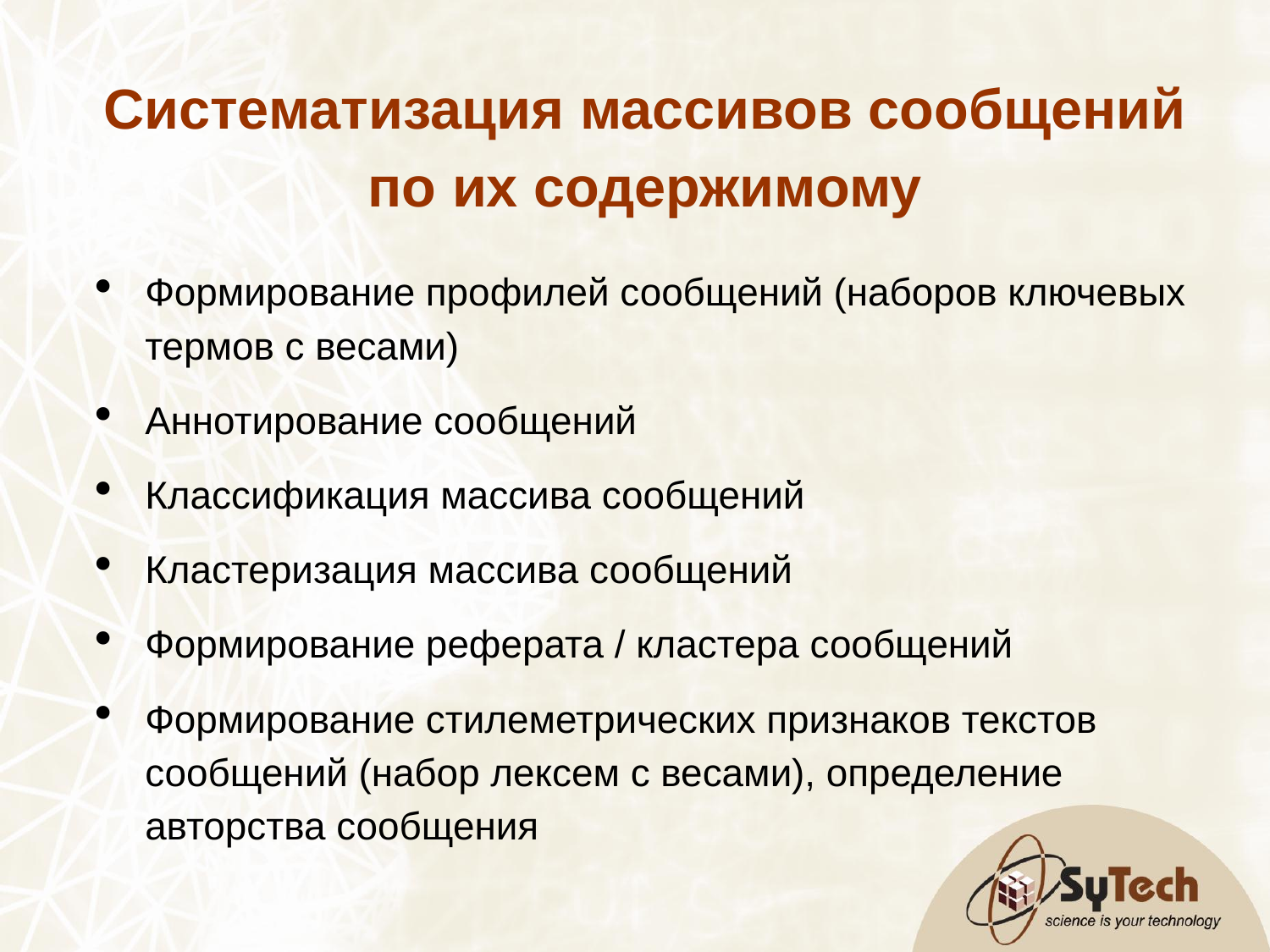

Систематизация массивов сообщений по их содержимому
Формирование профилей сообщений (наборов ключевых термов с весами)
Аннотирование сообщений
Классификация массива сообщений
Кластеризация массива сообщений
Формирование реферата / кластера сообщений
Формирование стилеметрических признаков текстов сообщений (набор лексем с весами), определение авторства сообщения